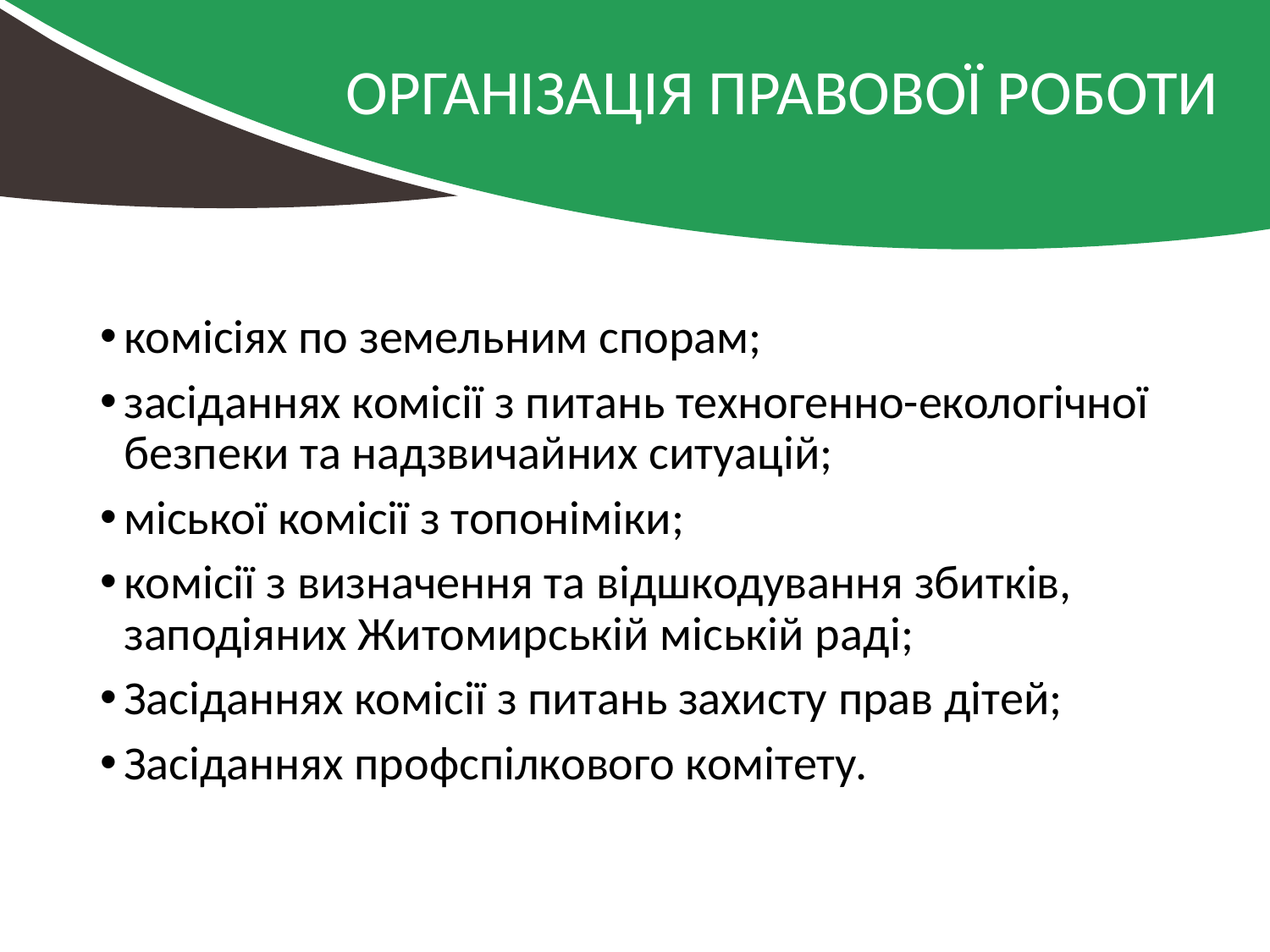

# Організація правової роботи
комісіях по земельним спорам;
засіданнях комісії з питань техногенно-екологічної безпеки та надзвичайних ситуацій;
міської комісії з топоніміки;
комісії з визначення та відшкодування збитків, заподіяних Житомирській міській раді;
Засіданнях комісії з питань захисту прав дітей;
Засіданнях профспілкового комітету.